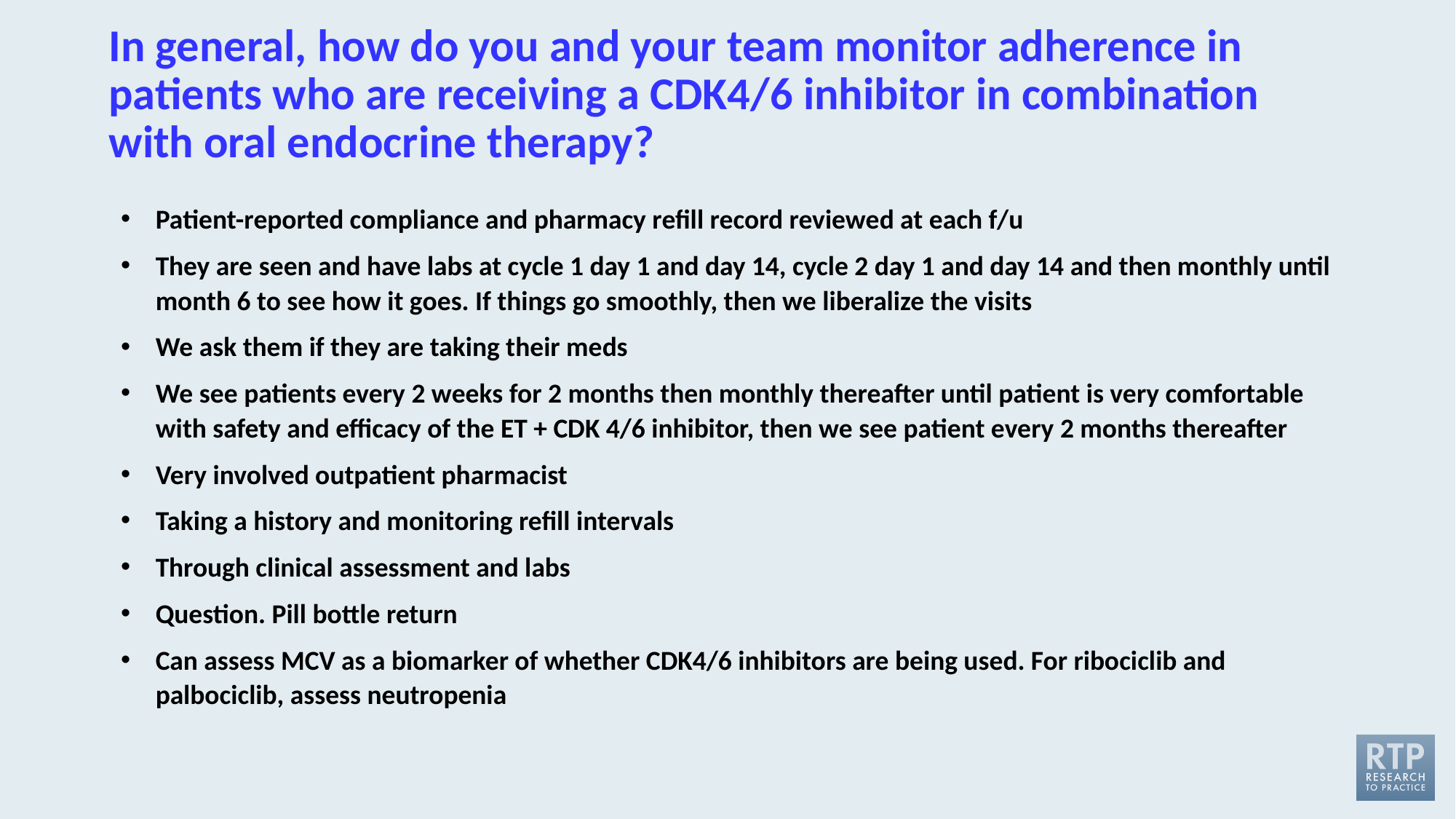

# In general, how do you and your team monitor adherence in patients who are receiving a CDK4/6 inhibitor in combination with oral endocrine therapy?
Patient-reported compliance and pharmacy refill record reviewed at each f/u
They are seen and have labs at cycle 1 day 1 and day 14, cycle 2 day 1 and day 14 and then monthly until month 6 to see how it goes. If things go smoothly, then we liberalize the visits
We ask them if they are taking their meds
We see patients every 2 weeks for 2 months then monthly thereafter until patient is very comfortable with safety and efficacy of the ET + CDK 4/6 inhibitor, then we see patient every 2 months thereafter
Very involved outpatient pharmacist
Taking a history and monitoring refill intervals
Through clinical assessment and labs
Question. Pill bottle return
Can assess MCV as a biomarker of whether CDK4/6 inhibitors are being used. For ribociclib and palbociclib, assess neutropenia